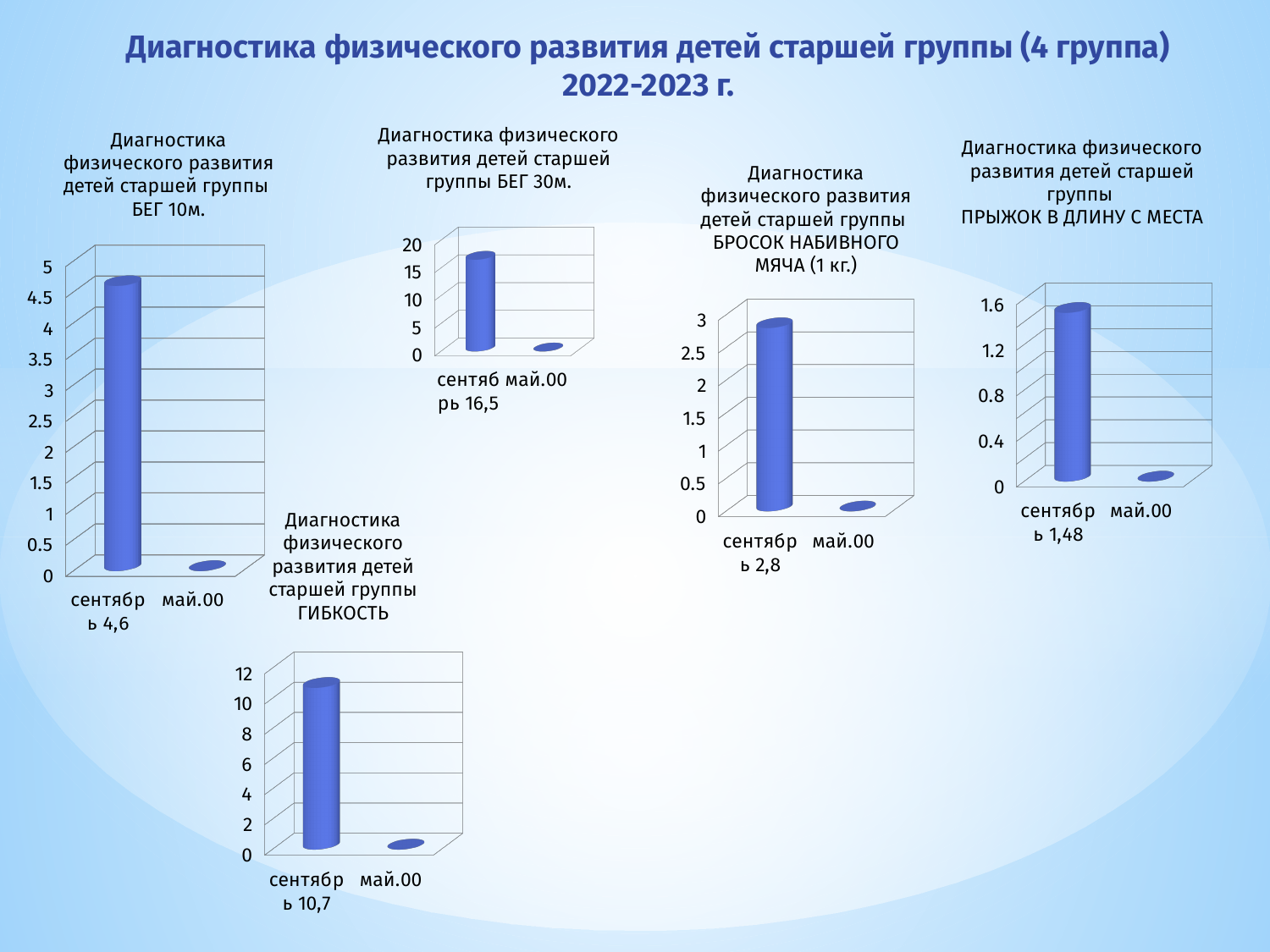

# Диагностика физического развития детей старшей группы (4 группа) 2022-2023 г.
Диагностика физического развития детей старшей группы БЕГ 30м.
Диагностика физического развития детей старшей группы
БЕГ 10м.
Диагностика физического развития детей старшей группы
ПРЫЖОК В ДЛИНУ С МЕСТА
Диагностика физического развития детей старшей группы
БРОСОК НАБИВНОГО МЯЧА (1 кг.)

[unsupported chart]

[unsupported chart]

[unsupported chart]

[unsupported chart]

Диагностика физического развития детей старшей группы ГИБКОСТЬ

[unsupported chart]